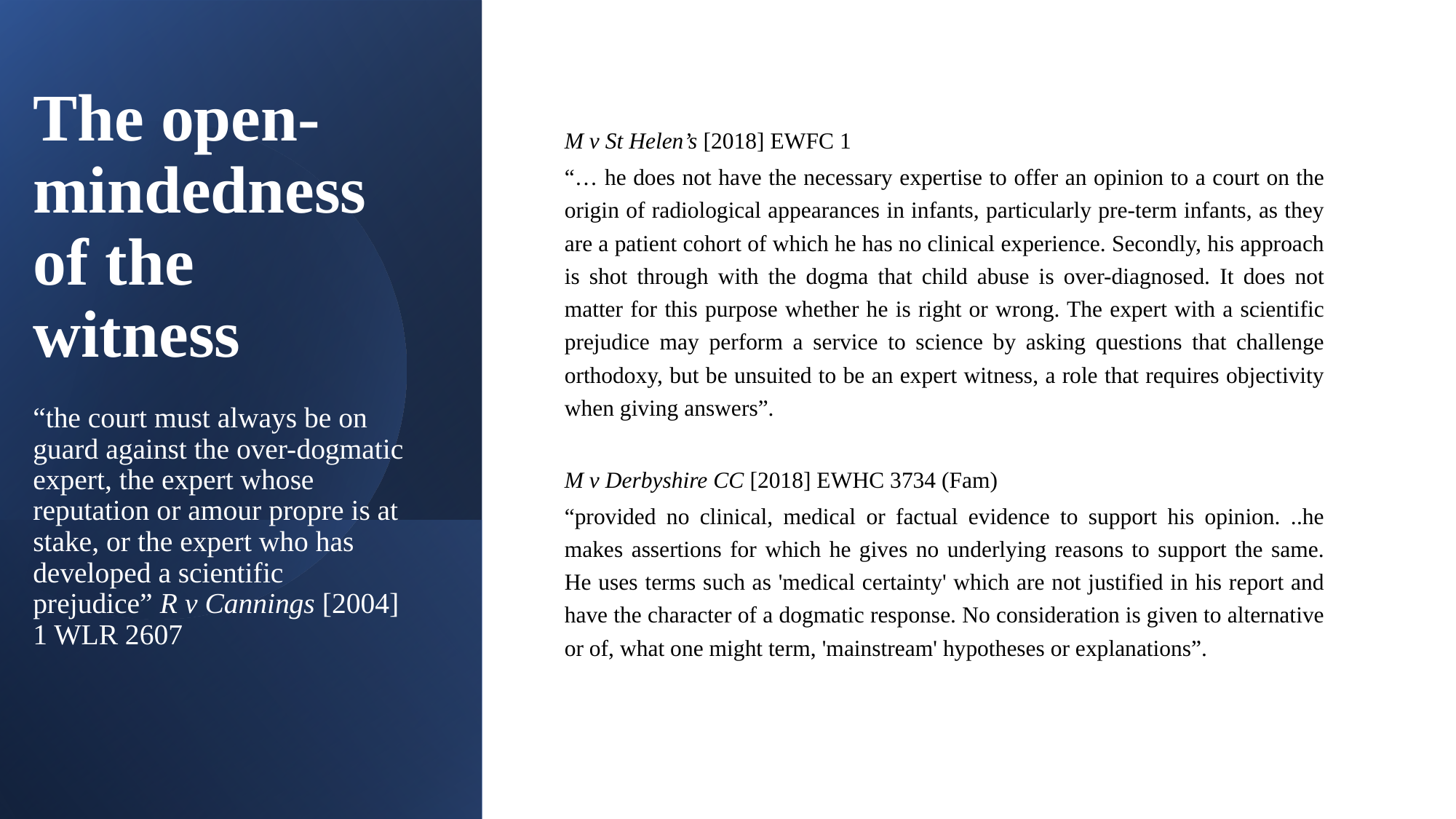

# The open-mindedness of the witness “the court must always be on guard against the over-dogmatic expert, the expert whose reputation or amour propre is at stake, or the expert who has developed a scientific prejudice” R v Cannings [2004] 1 WLR 2607

M v St Helen’s [2018] EWFC 1
“… he does not have the necessary expertise to offer an opinion to a court on the origin of radiological appearances in infants, particularly pre-term infants, as they are a patient cohort of which he has no clinical experience. Secondly, his approach is shot through with the dogma that child abuse is over-diagnosed. It does not matter for this purpose whether he is right or wrong. The expert with a scientific prejudice may perform a service to science by asking questions that challenge orthodoxy, but be unsuited to be an expert witness, a role that requires objectivity when giving answers”.

M v Derbyshire CC [2018] EWHC 3734 (Fam)
“provided no clinical, medical or factual evidence to support his opinion. ..he makes assertions for which he gives no underlying reasons to support the same. He uses terms such as 'medical certainty' which are not justified in his report and have the character of a dogmatic response. No consideration is given to alternative or of, what one might term, 'mainstream' hypotheses or explanations”.